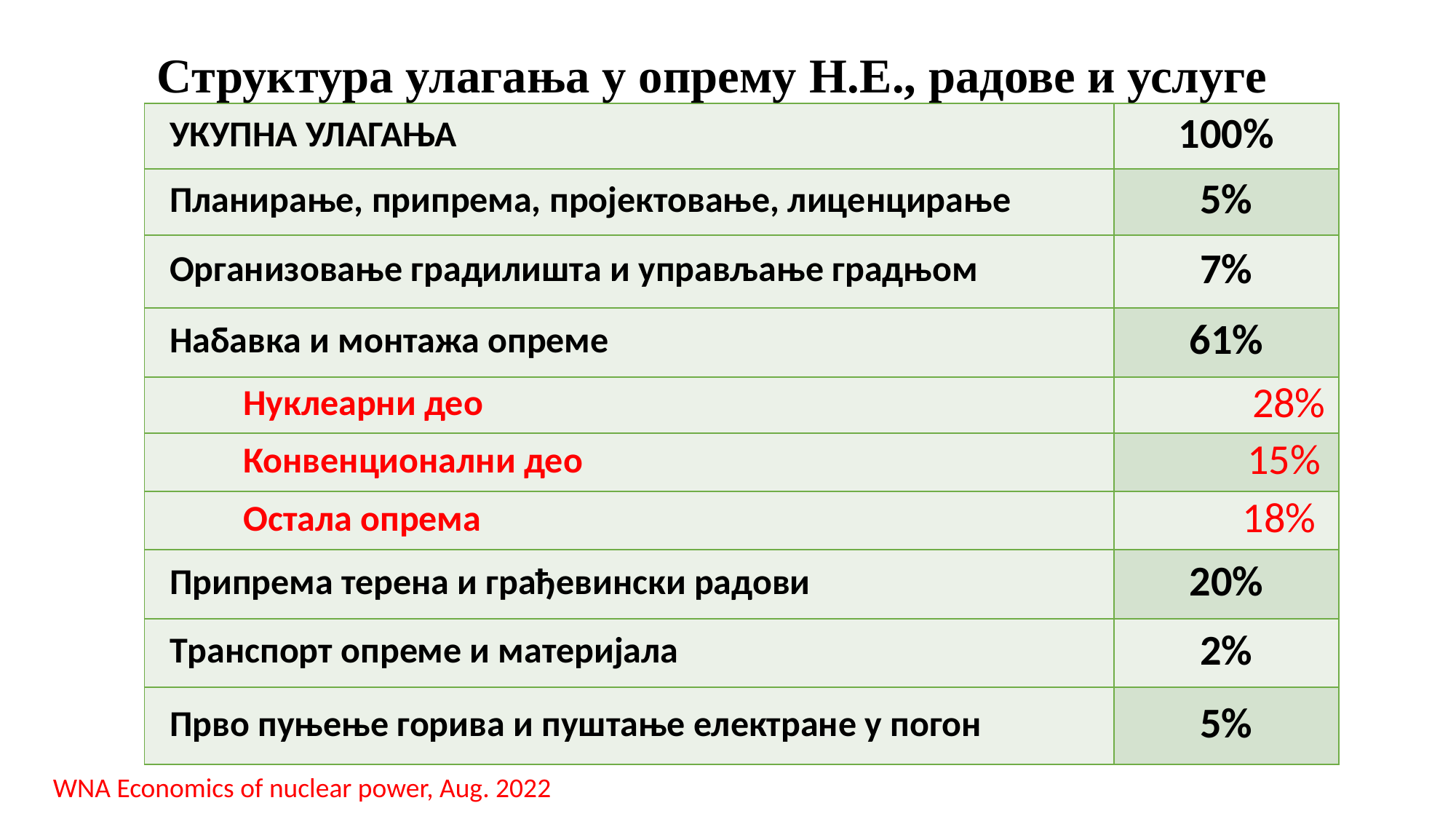

Cтруктура улагања у опрему H.E., радове и услуге
| УКУПНА УЛАГАЊА | 100% |
| --- | --- |
| Планирање, припрема, пројектовање, лиценцирање | 5% |
| Организовање градилишта и управљање градњом | 7% |
| Набавка и монтажа опреме | 61% |
| Нуклеарни део | 28% |
| Конвенционални део | 15% |
| Остала опрема | 18% |
| Припрема терена и грађевински радови | 20% |
| Tранспорт опреме и материјала | 2% |
| Прво пуњење горивa и пуштање електране у погон | 5% |
WNA Economics of nuclear power, Aug. 2022